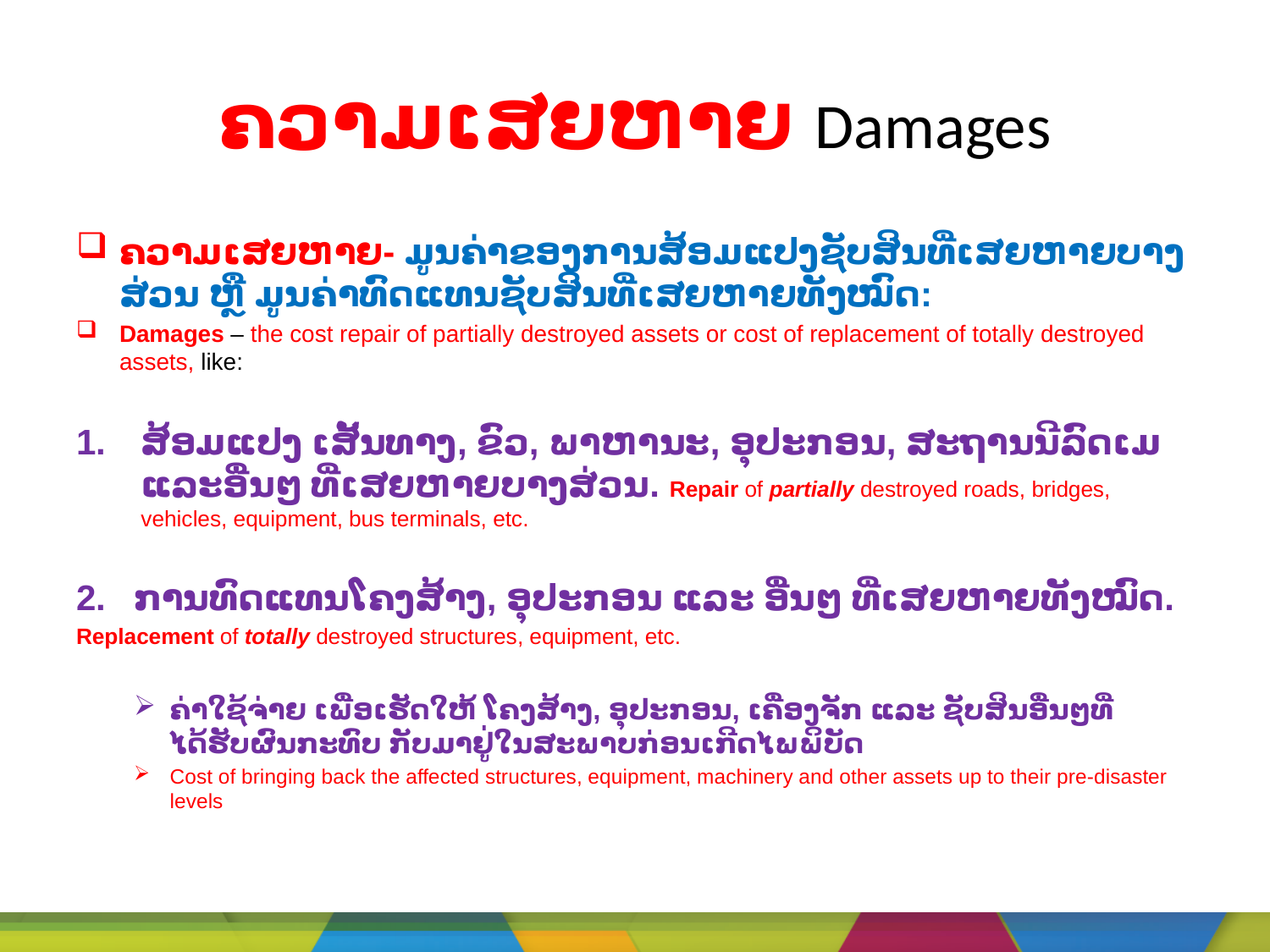

# ຄວາມເສຍຫາຍ Damages
ຄວາມເສຍຫາຍ- ມູນຄ່າຂອງການສ້ອມແປງຊັບສິນທີ່ເສຍຫາຍບາງສ່ວນ ຫຼື ມູນຄ່າທົດແທນຊັບສິນທີ່ເສຍຫາຍທັງໝົດ:
Damages – the cost repair of partially destroyed assets or cost of replacement of totally destroyed assets, like:

ສ້ອມແປງ ເສັ້ນທາງ, ຂົວ, ພາຫານະ, ອຸປະກອນ, ສະຖານນີລົດເມ ແລະອື່ນໆ ທີ່ເສຍຫາຍບາງສ່ວນ.​ Repair of partially destroyed roads, bridges, vehicles, equipment, bus terminals, etc.

ການທົດແທນໂຄງສ້າງ, ອຸປະກອນ ແລະ ອື່ນໆ ທີ່ເສຍຫາຍທັງໝົດ.​
Replacement of totally destroyed structures, equipment, etc.

ຄ່າໃຊ້ຈ່າຍ ເພື່ອເຮັດໃຫ້ ໂຄງສ້າງ, ອຸປະກອນ, ເຄື່ອງຈັກ ແລະ ຊັບສິນອື່ນໆທີ່ໄດ້ຮັບຜົນກະທົບ ກັບມາຢູ່ໃນສະພາບກ່ອນເກີດໄພພິບັດ
Cost of bringing back the affected structures, equipment, machinery and other assets up to their pre-disaster levels